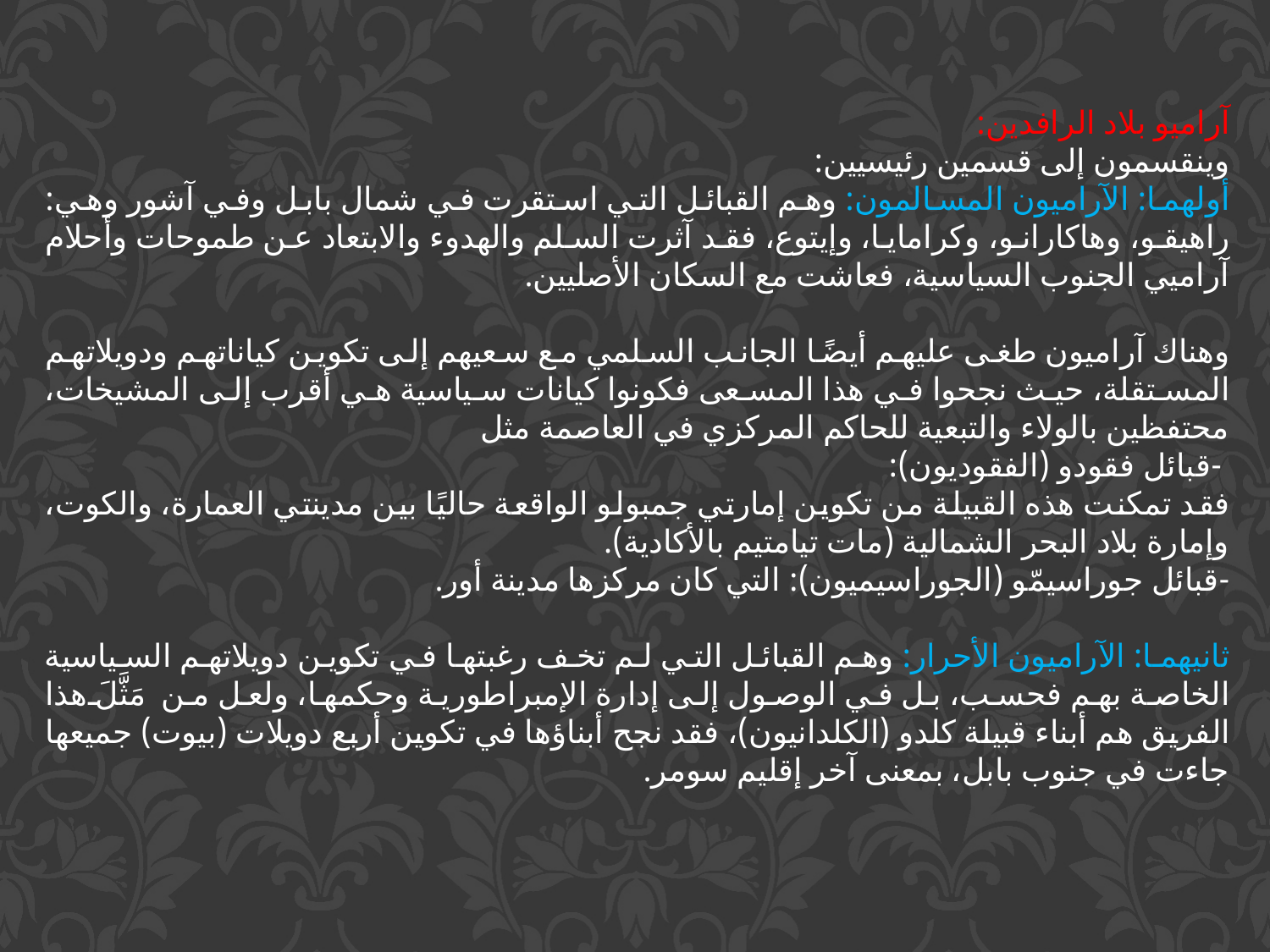

آراميو بلاد الرافدين:
وينقسمون إلى قسمين رئيسيين:
أولهما: الآراميون المسالمون: وهم القبائل التي استقرت في شمال بابل وفي آشور وهي: راهيقو، وهاكارانو، وكرامايا، وإيتوع، فقد آثرت السلم والهدوء والابتعاد عن طموحات وأحلام آراميي الجنوب السياسية، فعاشت مع السكان الأصليين.

وهناك آراميون طغى عليهم أيضًا الجانب السلمي مع سعيهم إلى تكوين كياناتهم ودويلاتهم المستقلة، حيث نجحوا في هذا المسعى فكونوا كيانات سياسية هي أقرب إلى المشيخات، محتفظين بالولاء والتبعية للحاكم المركزي في العاصمة مثل
 -قبائل فقودو (الفقوديون):
فقد تمكنت هذه القبيلة من تكوين إمارتي جمبولو الواقعة حاليًا بين مدينتي العمارة، والكوت، وإمارة بلاد البحر الشمالية (مات تيامتيم بالأكادية).
-قبائل جوراسيمّو (الجوراسيميون): التي كان مركزها مدينة أور.

ثانيهما: الآراميون الأحرار: وهم القبائل التي لم تخف رغبتها في تكوين دويلاتهم السياسية الخاصة بهم فحسب، بل في الوصول إلى إدارة الإمبراطورية وحكمها، ولعل من مَثَّلَ هذا الفريق هم أبناء قبيلة كلدو (الكلدانيون)، فقد نجح أبناؤها في تكوين أربع دويلات (بيوت) جميعها جاءت في جنوب بابل، بمعنى آخر إقليم سومر.